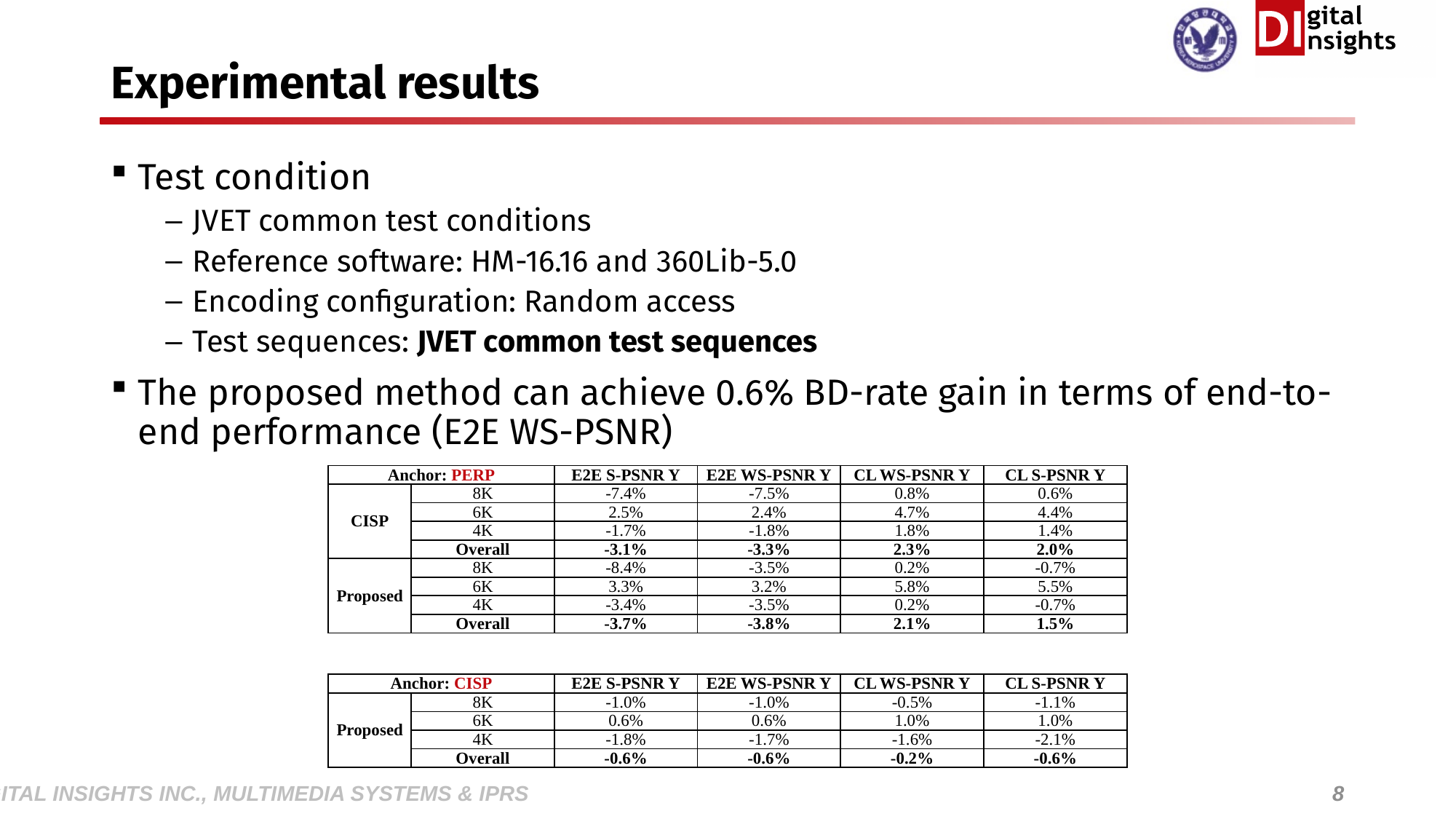

# Experimental results
Test condition
JVET common test conditions
Reference software: HM-16.16 and 360Lib-5.0
Encoding configuration: Random access
Test sequences: JVET common test sequences
The proposed method can achieve 0.6% BD-rate gain in terms of end-to-end performance (E2E WS-PSNR)
| Anchor: PERP |  | E2E S-PSNR Y | E2E WS-PSNR Y | CL WS-PSNR Y | CL S-PSNR Y |
| --- | --- | --- | --- | --- | --- |
| CISP | 8K | -7.4% | -7.5% | 0.8% | 0.6% |
|  | 6K | 2.5% | 2.4% | 4.7% | 4.4% |
|  | 4K | -1.7% | -1.8% | 1.8% | 1.4% |
|  | Overall | -3.1% | -3.3% | 2.3% | 2.0% |
| Proposed | 8K | -8.4% | -3.5% | 0.2% | -0.7% |
|  | 6K | 3.3% | 3.2% | 5.8% | 5.5% |
|  | 4K | -3.4% | -3.5% | 0.2% | -0.7% |
|  | Overall | -3.7% | -3.8% | 2.1% | 1.5% |
| Anchor: CISP |  | E2E S-PSNR Y | E2E WS-PSNR Y | CL WS-PSNR Y | CL S-PSNR Y |
| --- | --- | --- | --- | --- | --- |
| Proposed | 8K | -1.0% | -1.0% | -0.5% | -1.1% |
|  | 6K | 0.6% | 0.6% | 1.0% | 1.0% |
|  | 4K | -1.8% | -1.7% | -1.6% | -2.1% |
|  | Overall | -0.6% | -0.6% | -0.2% | -0.6% |
8